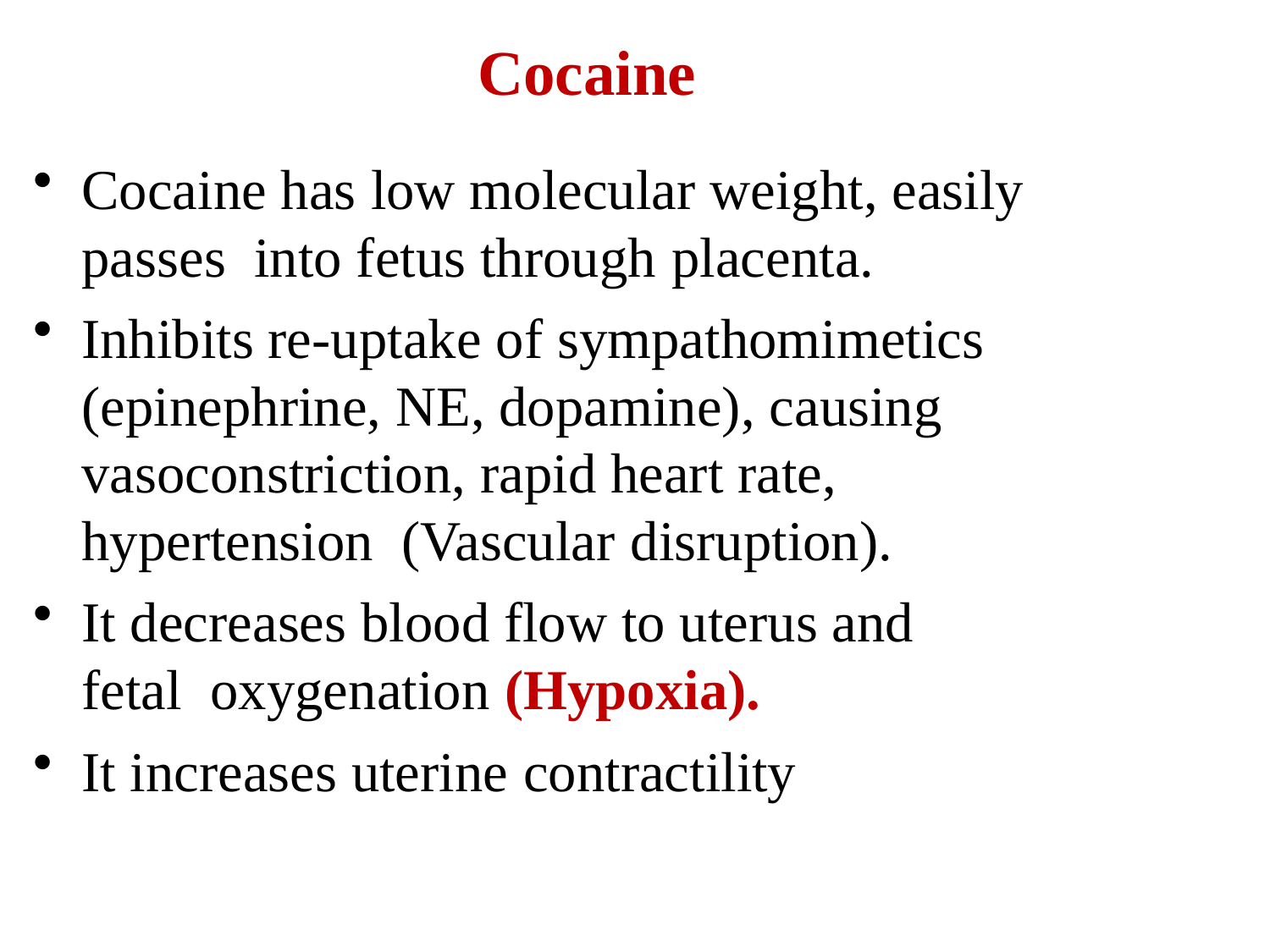

# Cocaine
Cocaine has low molecular weight, easily passes  into fetus through placenta.
Inhibits re-uptake of sympathomimetics  (epinephrine, NE, dopamine), causing  vasoconstriction, rapid heart rate, hypertension  (Vascular disruption).
It decreases blood flow to uterus and fetal  oxygenation (Hypoxia).
It increases uterine contractility